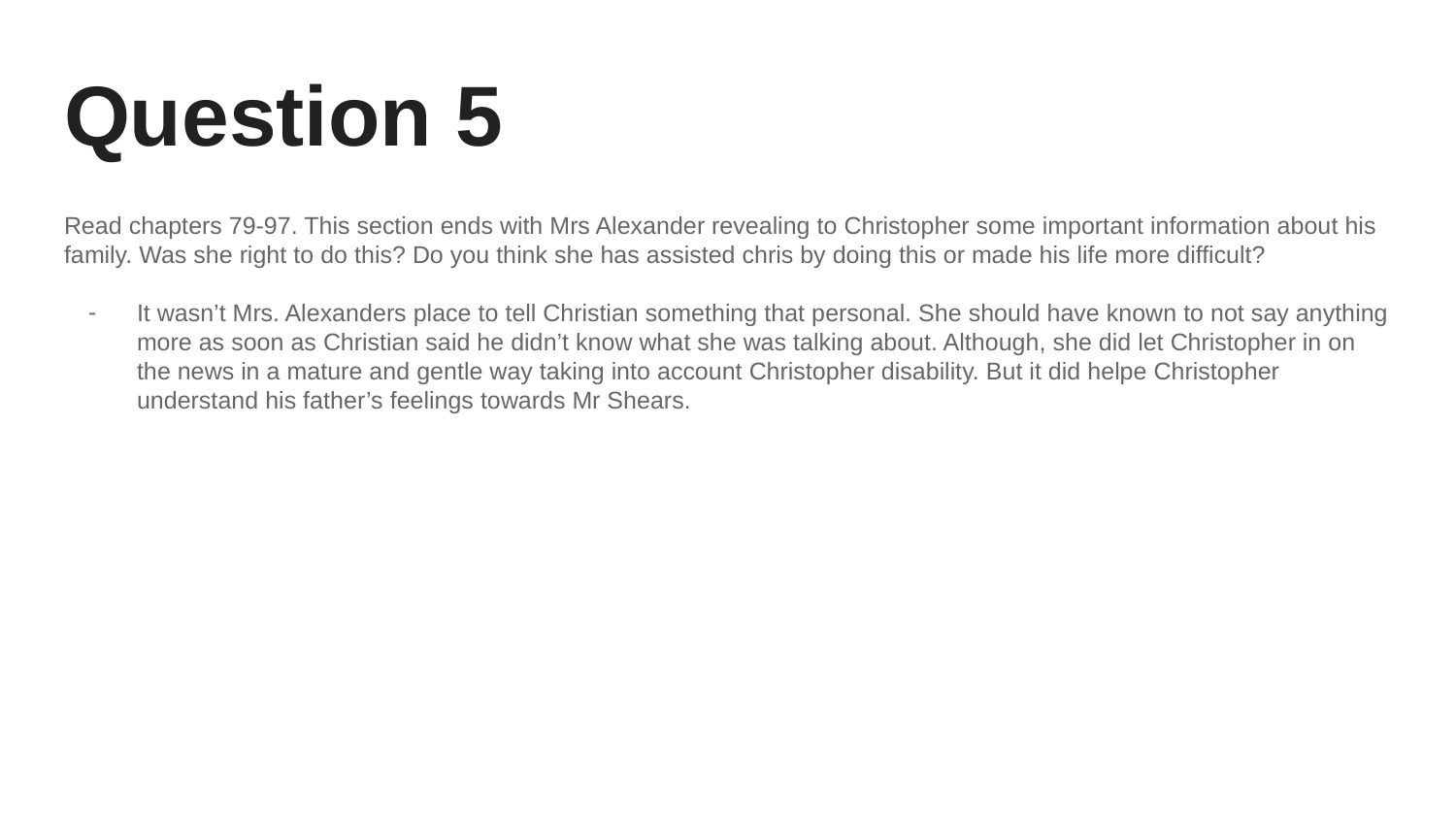

# Question 5
Read chapters 79-97. This section ends with Mrs Alexander revealing to Christopher some important information about his family. Was she right to do this? Do you think she has assisted chris by doing this or made his life more difficult?

It wasn’t Mrs. Alexanders place to tell Christian something that personal. She should have known to not say anything more as soon as Christian said he didn’t know what she was talking about. Although, she did let Christopher in on the news in a mature and gentle way taking into account Christopher disability. But it did helpe Christopher understand his father’s feelings towards Mr Shears.